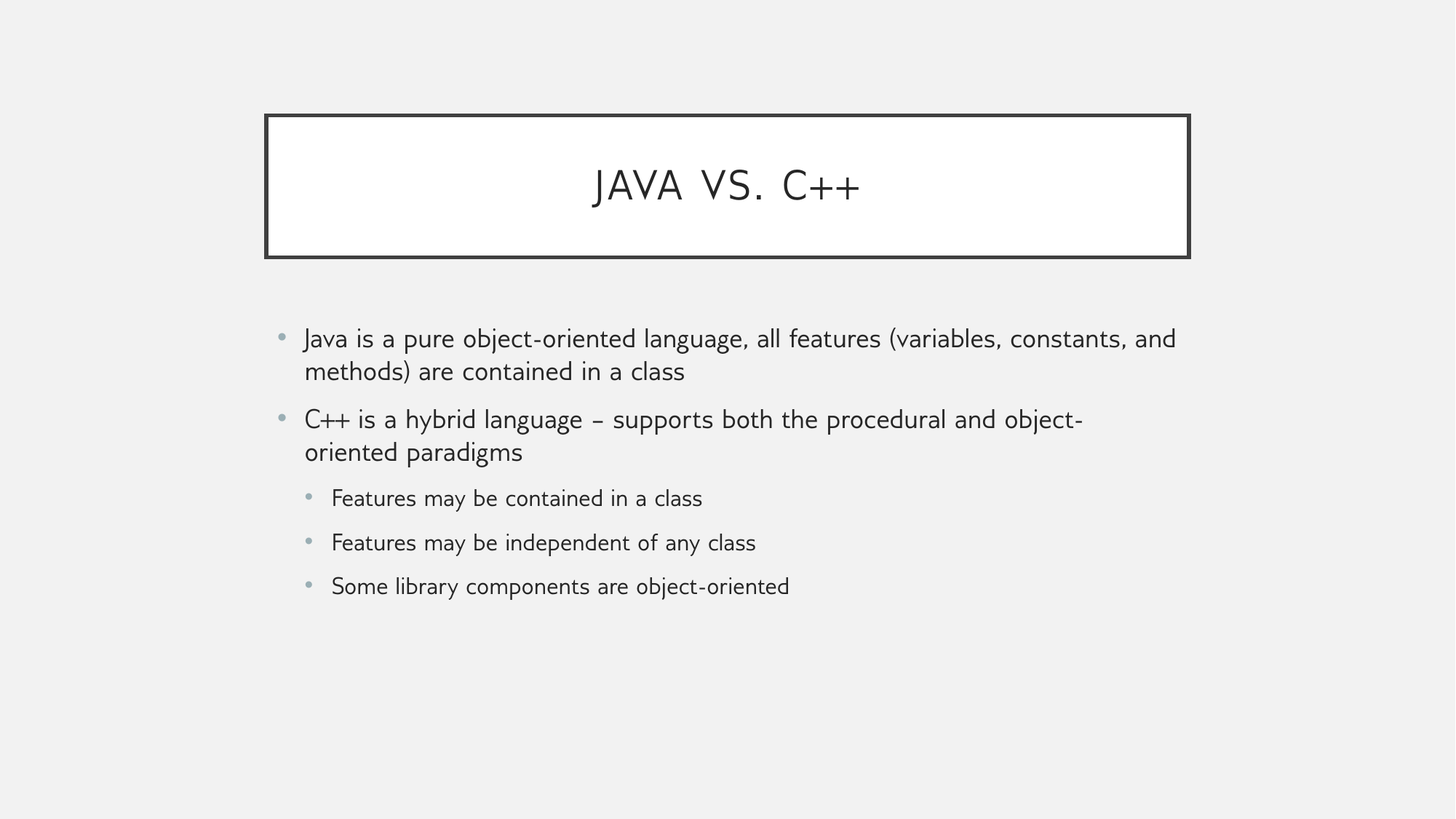

# Java Vs. C++
Java is a pure object-oriented language, all features (variables, constants, and methods) are contained in a class
C++ is a hybrid language – supports both the procedural and object-oriented paradigms
Features may be contained in a class
Features may be independent of any class
Some library components are object-oriented